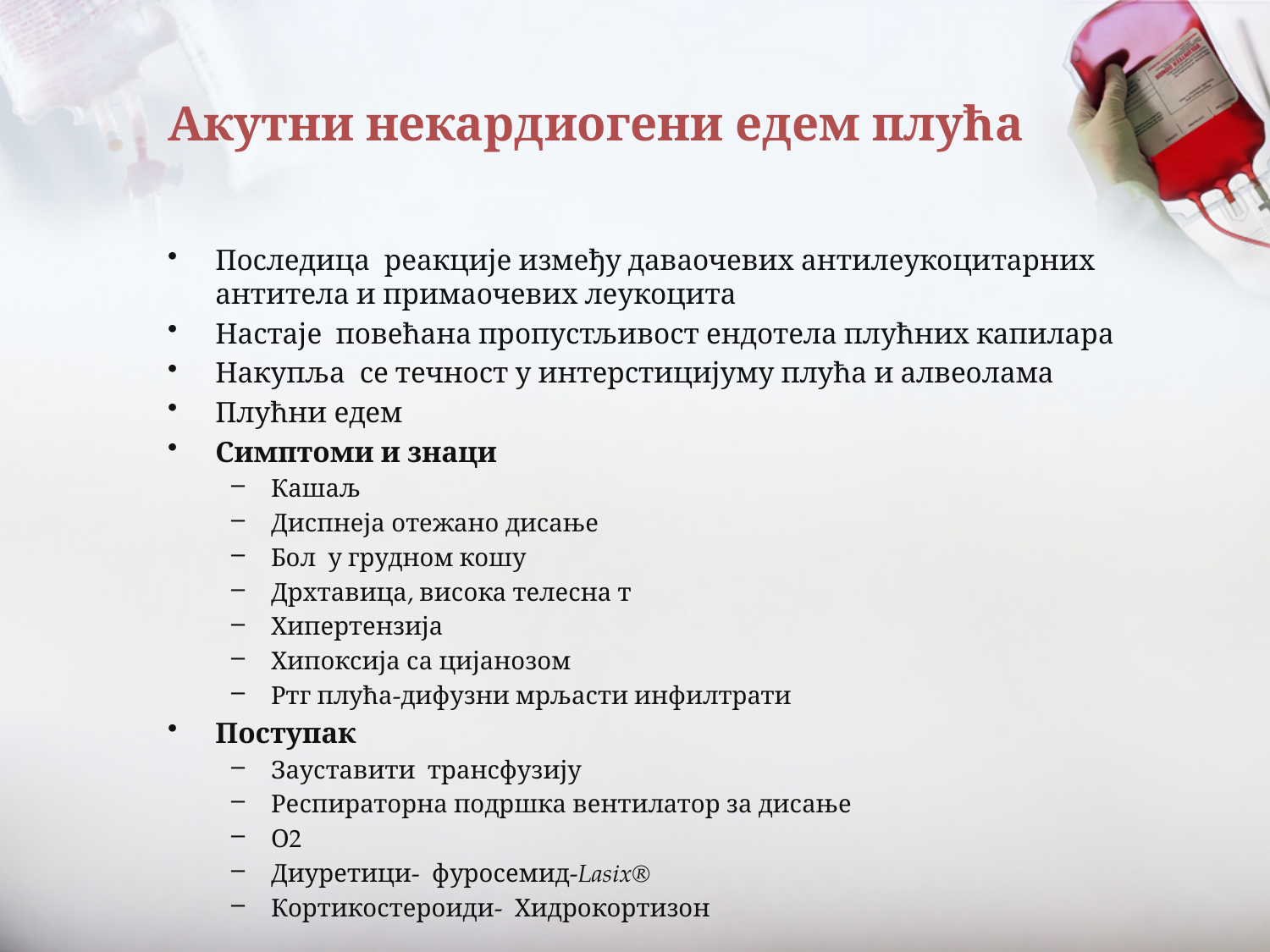

# Акутни некардиогени едем плућа
Последица  реакције између даваочевих антилеукоцитарних антитела и примаочевих леукоцита
Настаје  повећана пропустљивост ендотела плућних капилара
Накупља  се течност у интерстицијуму плућа и алвеолама
Плућни едем
Симптоми и знаци
Кашаљ
Диспнеја отежано дисање
Бол  у грудном кошу
Дрхтавица, висока телесна т
Хипертензија
Хипоксија са цијанозом
Ртг плућа-дифузни мрљасти инфилтрати
Поступак
Зауставити  трансфузију
Респираторна подршка вентилатор за дисање
О2
Диуретици-  фуросемид-Lasix®
Кортикостероиди-  Хидрокортизон